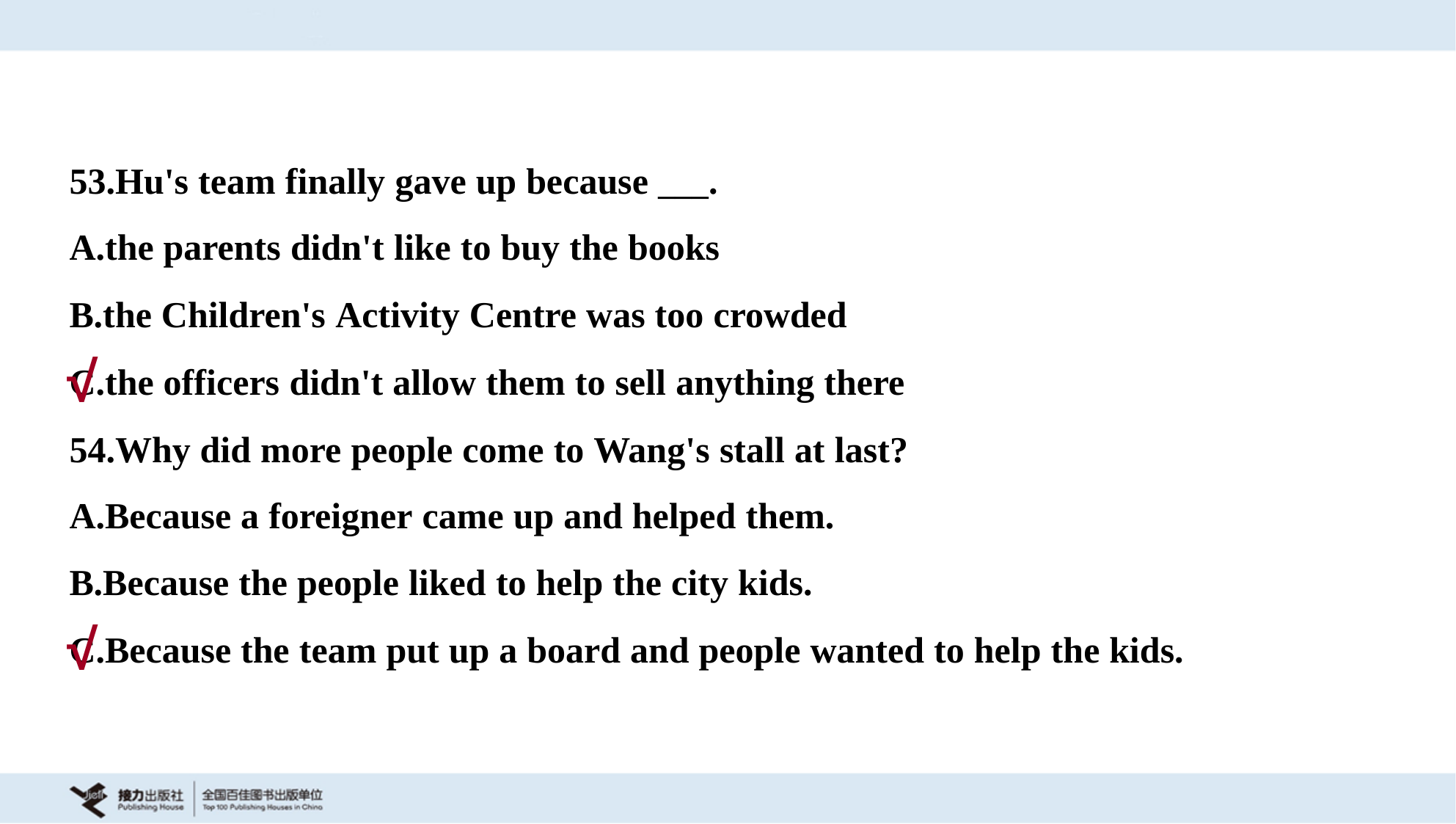

53.Hu's team finally gave up because ___.
A.the parents didn't like to buy the books
B.the Children's Activity Centre was too crowded
C.the officers didn't allow them to sell anything there
√
54.Why did more people come to Wang's stall at last?
A.Because a foreigner came up and helped them.
B.Because the people liked to help the city kids.
C.Because the team put up a board and people wanted to help the kids.
√